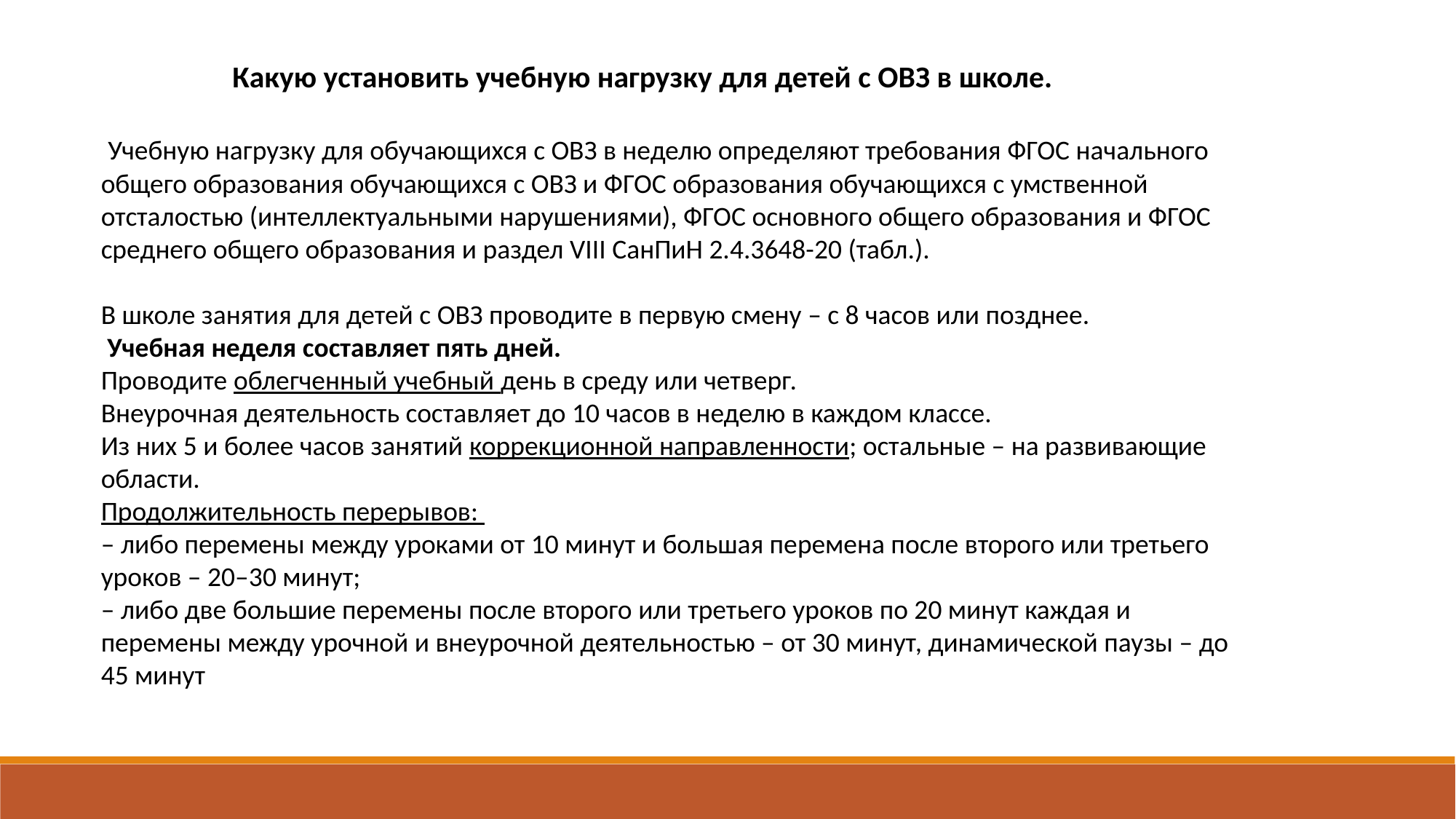

Какую установить учебную нагрузку для детей с ОВЗ в школе.

 Учебную нагрузку для обучающихся с ОВЗ в неделю определяют требования ФГОС начального общего образования обучающихся с ОВЗ и ФГОС образования обучающихся с умственной отсталостью (интеллектуальными нарушениями), ФГОС основного общего образования и ФГОС среднего общего образования и раздел VIII СанПиН 2.4.3648-20 (табл.).

В школе занятия для детей с ОВЗ проводите в первую смену – с 8 часов или позднее.
 Учебная неделя составляет пять дней.
Проводите облегченный учебный день в среду или четверг.
Внеурочная деятельность составляет до 10 часов в неделю в каждом классе.
Из них 5 и более часов занятий коррекционной направленности; остальные – на развивающие области.
Продолжительность перерывов:
– либо перемены между уроками от 10 минут и большая перемена после второго или третьего уроков – 20–30 минут;
– либо две большие перемены после второго или третьего уроков по 20 минут каждая и перемены между урочной и внеурочной деятельностью – от 30 минут, динамической паузы – до 45 минут